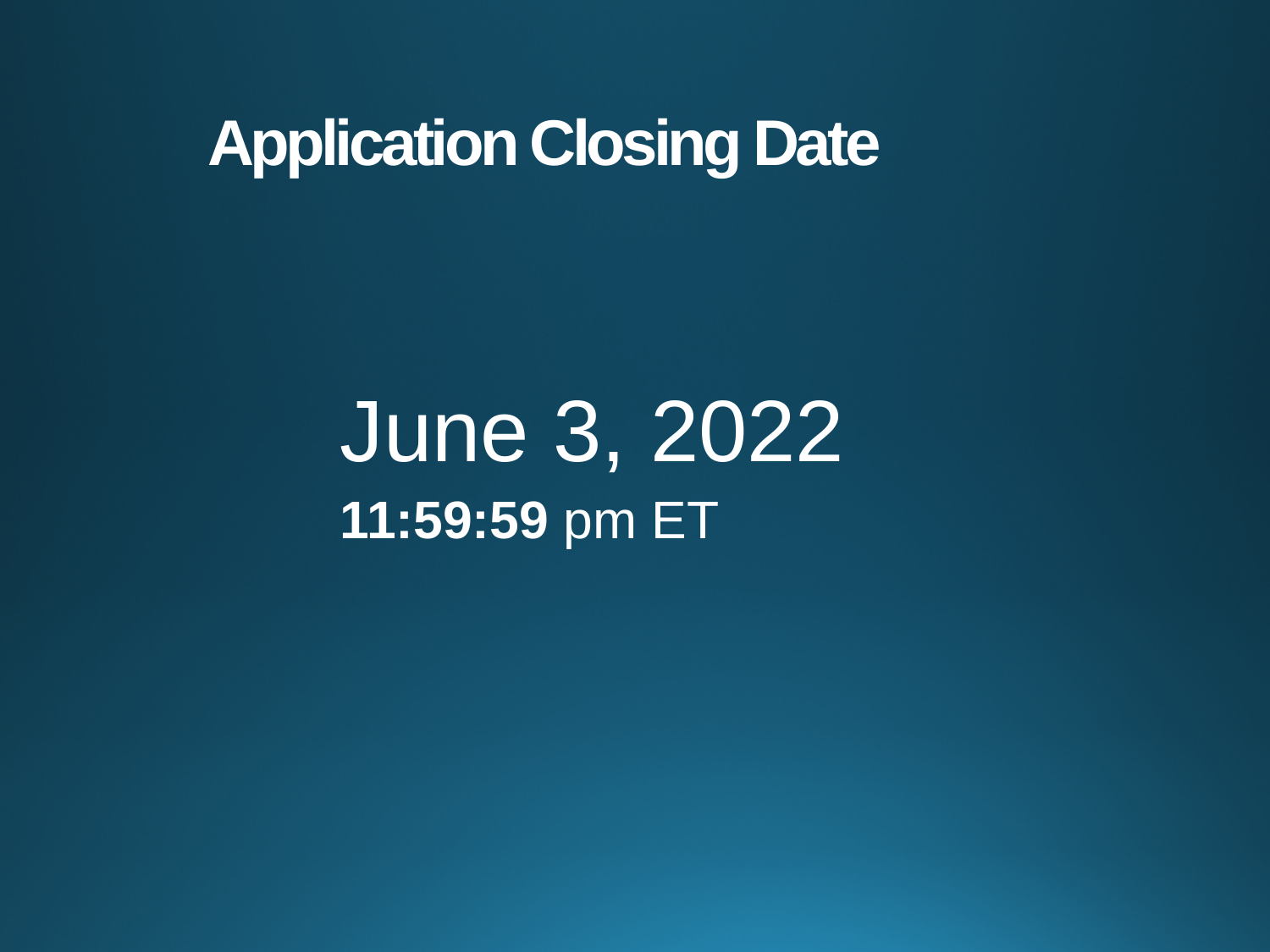

# Application Closing Date
June 3, 2022
11:59:59 pm ET